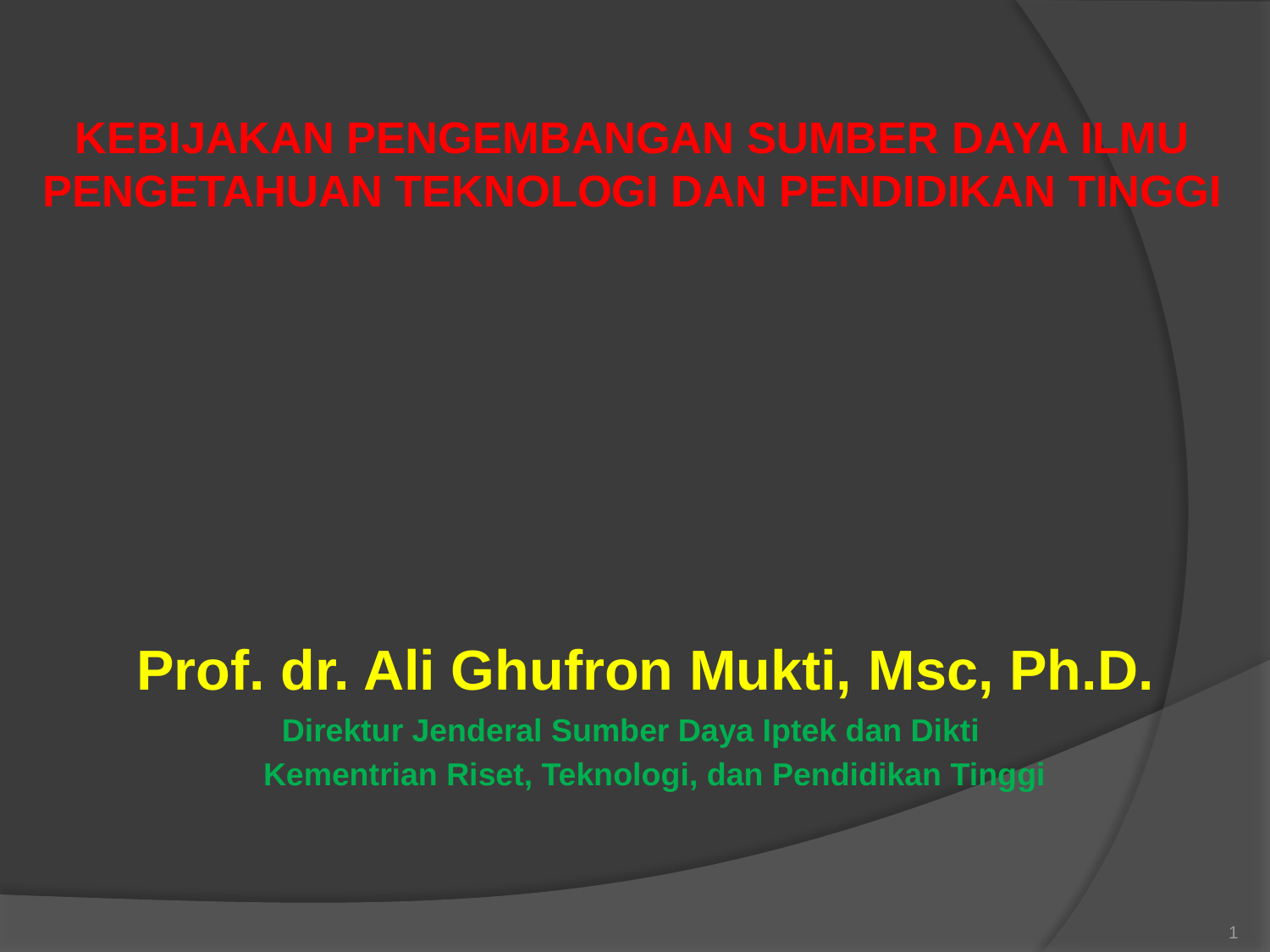

# KEBIJAKAN PENGEMBANGAN SUMBER DAYA ILMU PENGETAHUAN TEKNOLOGI DAN PENDIDIKAN TINGGI

	Prof. dr. Ali Ghufron Mukti, Msc, Ph.D.
Direktur Jenderal Sumber Daya Iptek dan Dikti
	Kementrian Riset, Teknologi, dan Pendidikan Tinggi

1